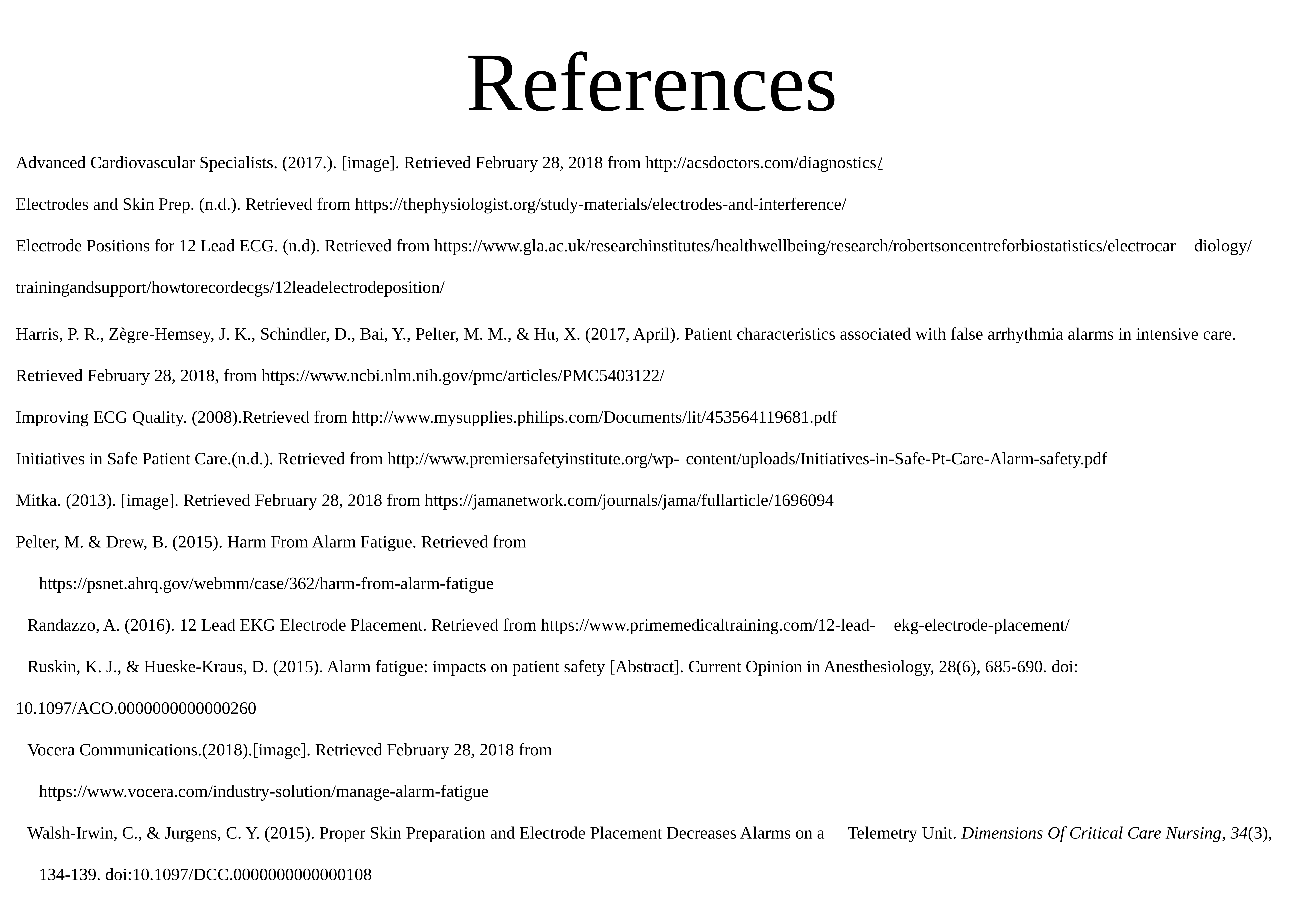

# References
Advanced Cardiovascular Specialists. (2017.). [image]. Retrieved February 28, 2018 from http://acsdoctors.com/diagnostics/
Electrodes and Skin Prep. (n.d.). Retrieved from https://thephysiologist.org/study-materials/electrodes-and-interference/
Electrode Positions for 12 Lead ECG. (n.d). Retrieved from https://www.gla.ac.uk/researchinstitutes/healthwellbeing/research/robertsoncentreforbiostatistics/electrocar	diology/trainingandsupport/howtorecordecgs/12leadelectrodeposition/
Harris, P. R., Zègre-Hemsey, J. K., Schindler, D., Bai, Y., Pelter, M. M., & Hu, X. (2017, April). Patient characteristics associated with false arrhythmia alarms in intensive care. 	Retrieved February 28, 2018, from https://www.ncbi.nlm.nih.gov/pmc/articles/PMC5403122/
Improving ECG Quality. (2008).Retrieved from http://www.mysupplies.philips.com/Documents/lit/453564119681.pdf
Initiatives in Safe Patient Care.(n.d.). Retrieved from http://www.premiersafetyinstitute.org/wp-	content/uploads/Initiatives-in-Safe-Pt-Care-Alarm-safety.pdf
Mitka. (2013). [image]. Retrieved February 28, 2018 from https://jamanetwork.com/journals/jama/fullarticle/1696094
Pelter, M. & Drew, B. (2015). Harm From Alarm Fatigue. Retrieved from
	https://psnet.ahrq.gov/webmm/case/362/harm-from-alarm-fatigue
Randazzo, A. (2016). 12 Lead EKG Electrode Placement. Retrieved from https://www.primemedicaltraining.com/12-lead-	ekg-electrode-placement/
Ruskin, K. J., & Hueske-Kraus, D. (2015). Alarm fatigue: impacts on patient safety [Abstract]. Current Opinion in Anesthesiology, 28(6), 685-690. doi: 	10.1097/ACO.0000000000000260
Vocera Communications.(2018).[image]. Retrieved February 28, 2018 from
	https://www.vocera.com/industry-solution/manage-alarm-fatigue
Walsh-Irwin, C., & Jurgens, C. Y. (2015). Proper Skin Preparation and Electrode Placement Decreases Alarms on a 	Telemetry Unit. Dimensions Of Critical Care Nursing, 34(3), 	134-139. doi:10.1097/DCC.0000000000000108